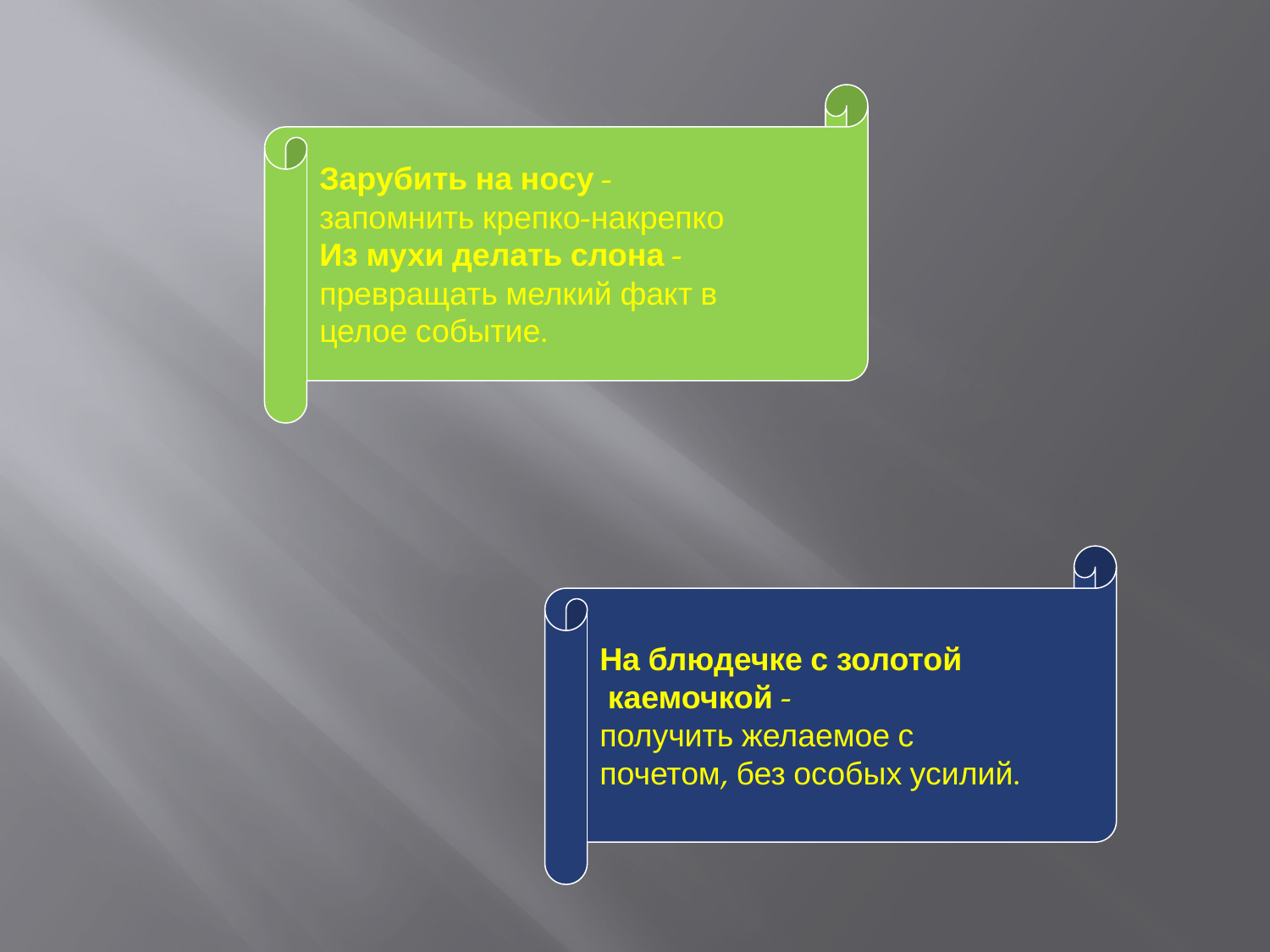

Зарубить на носу -
запомнить крепко-накрепко 
Из мухи делать слона -
превращать мелкий факт в
целое событие.
На блюдечке с золотой
 каемочкой -
получить желаемое с
почетом, без особых усилий.